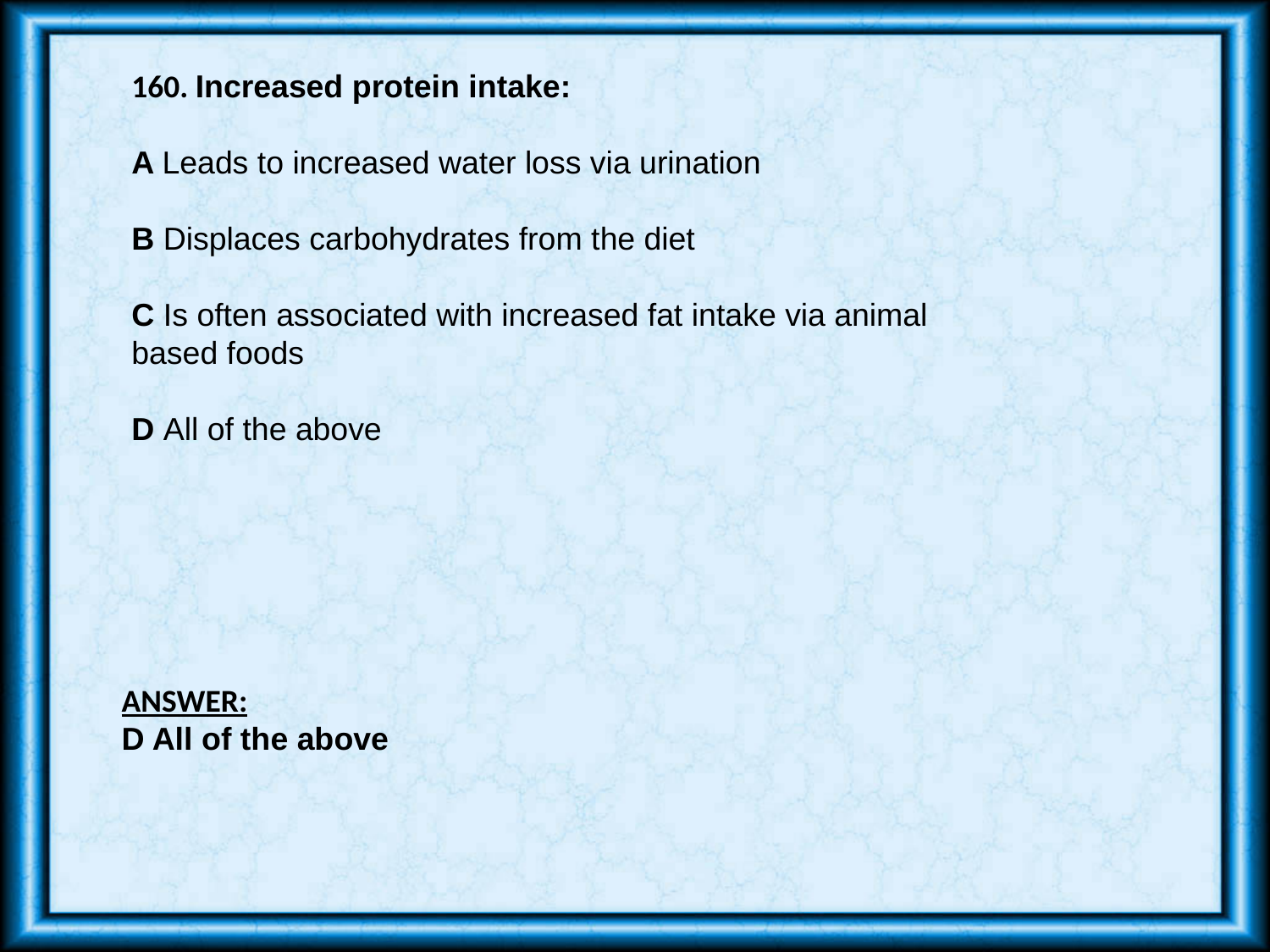

160. Increased protein intake:

A Leads to increased water loss via urination

B Displaces carbohydrates from the diet

C Is often associated with increased fat intake via animal
based foods

D All of the above

ANSWER:
D All of the above